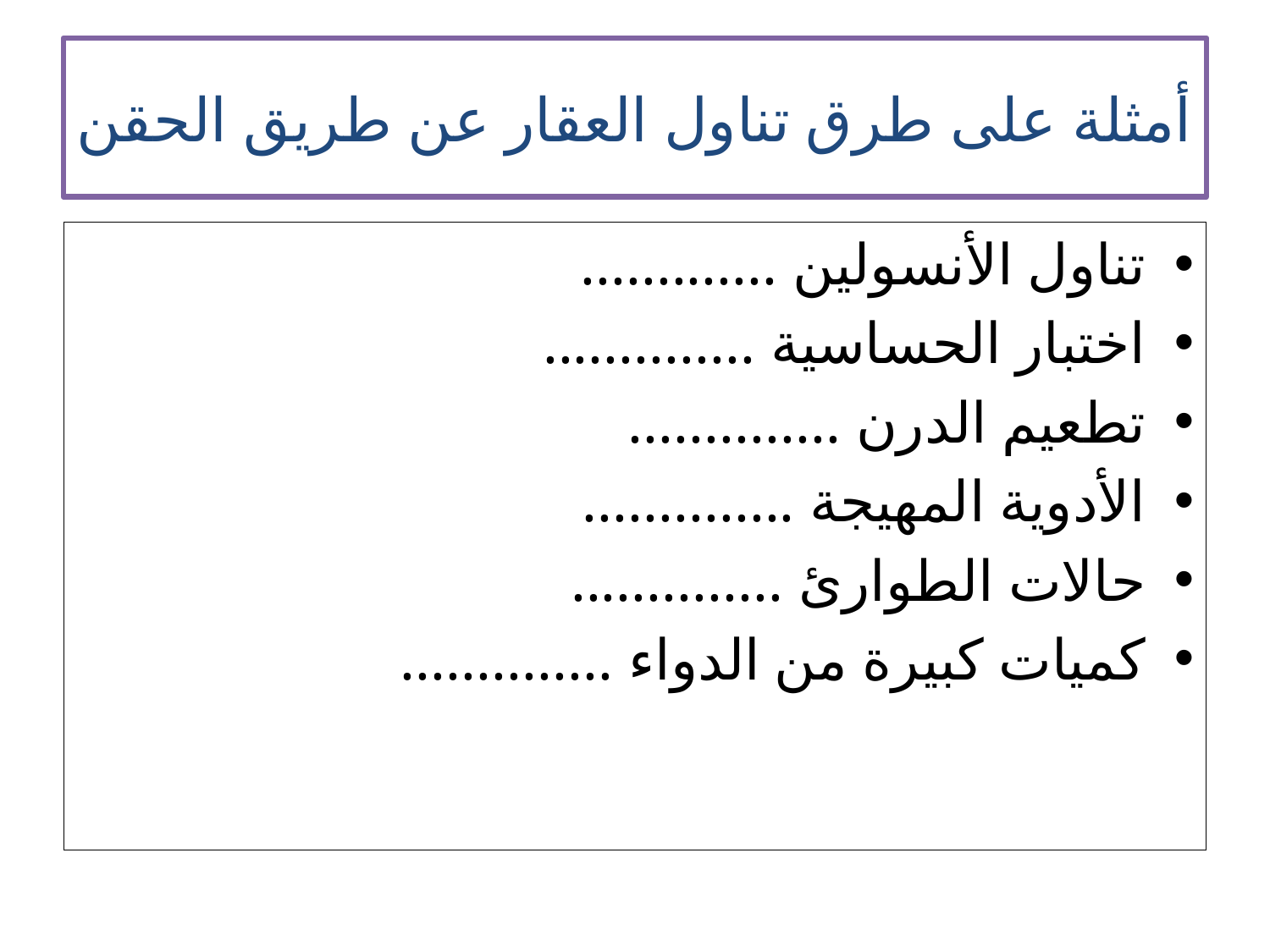

# أمثلة على طرق تناول العقار عن طريق الحقن
تناول الأنسولين .............
اختبار الحساسية ..............
تطعيم الدرن ..............
الأدوية المهيجة ..............
حالات الطوارئ ..............
كميات كبيرة من الدواء ..............